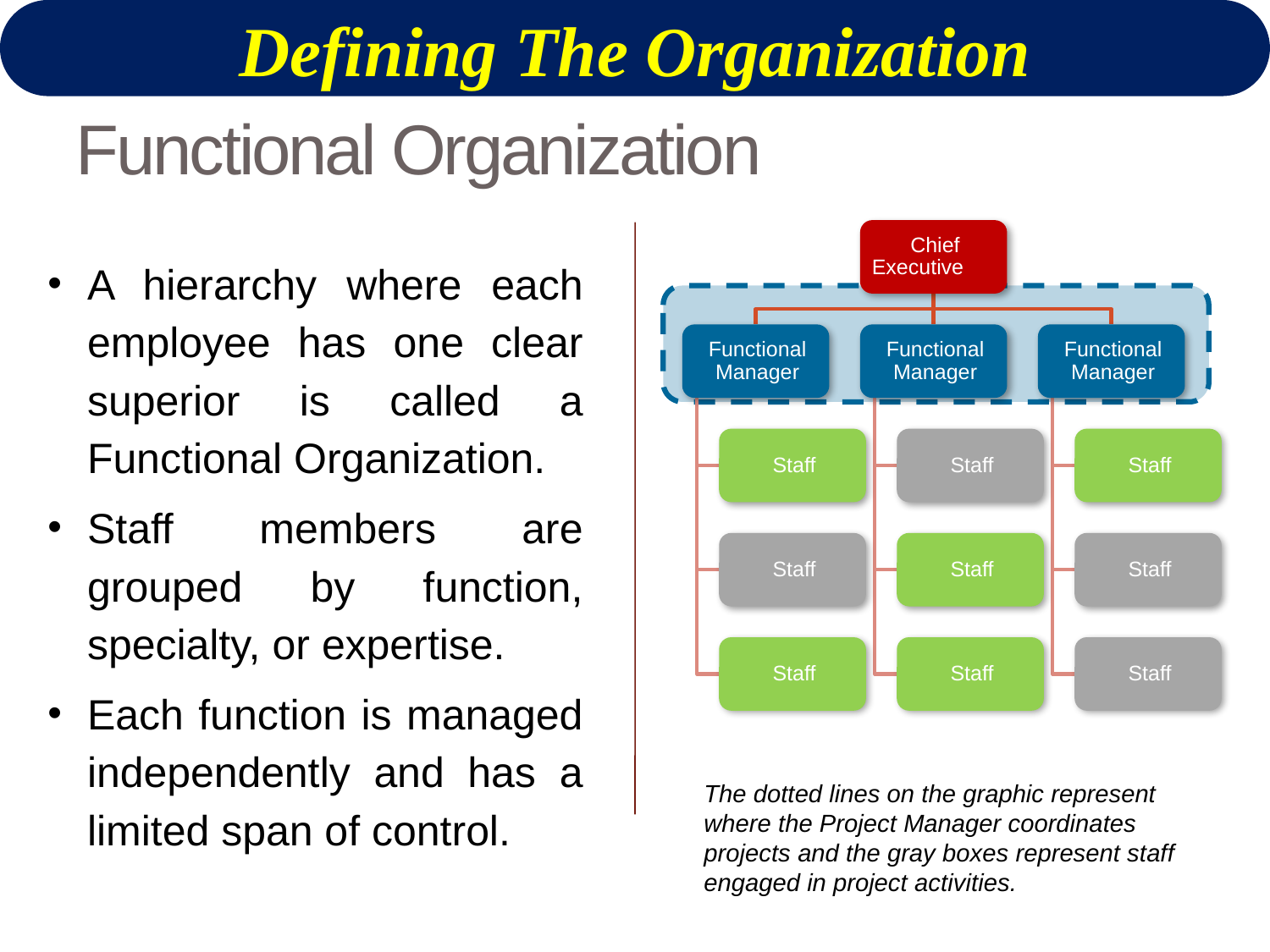

Defining The Organization
Menu
Previous
Next
# Functional Organization
Chief Executive
Functional Manager
Staff
Staff
Staff
Functional Manager
Staff
Staff
Staff
Functional Manager
Staff
Staff
Staff
A hierarchy where each employee has one clear superior is called a Functional Organization.
Staff members are grouped by function, specialty, or expertise.
Each function is managed independently and has a limited span of control.

The dotted lines on the graphic represent where the Project Manager coordinates projects and the gray boxes represent staff engaged in project activities.